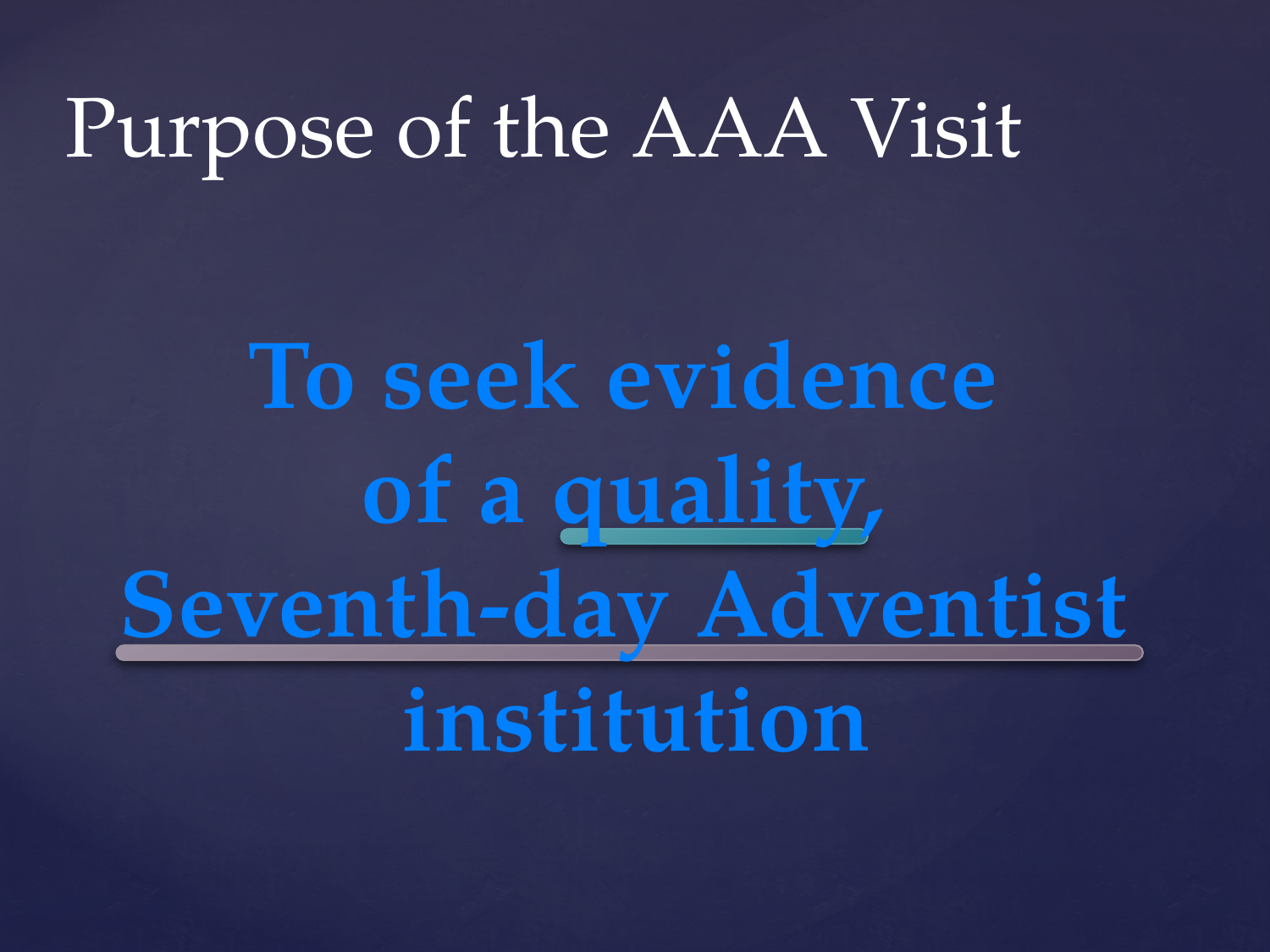

# Purpose of the AAA Visit
To seek evidence
of a quality,
Seventh-day Adventist
institution